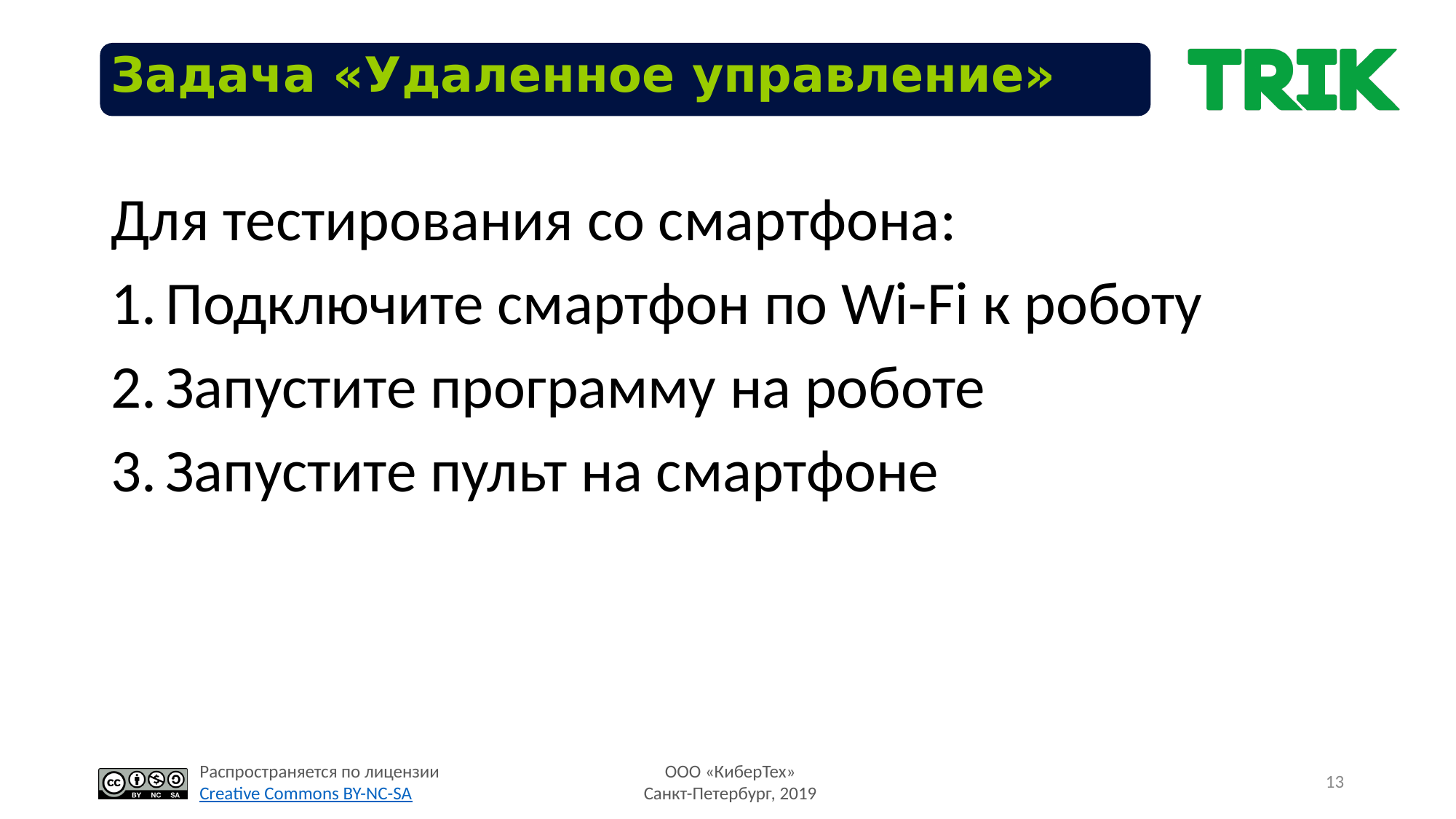

# Задача «Удаленное управление»
Для тестирования со смартфона:
Подключите смартфон по Wi-Fi к роботу
Запустите программу на роботе
Запустите пульт на смартфоне

13